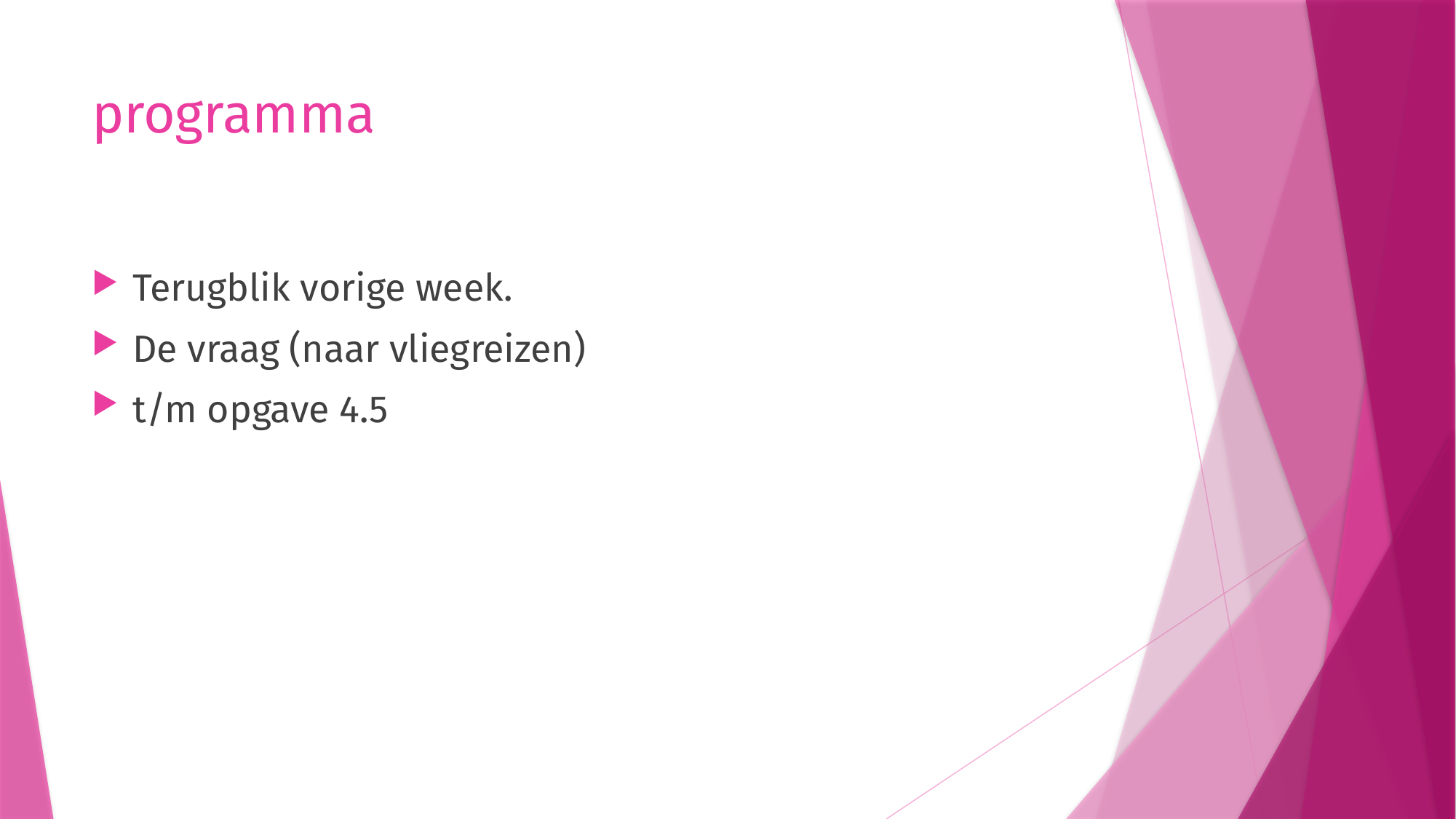

# programma
Terugblik vorige week.
De vraag (naar vliegreizen)
t/m opgave 4.5